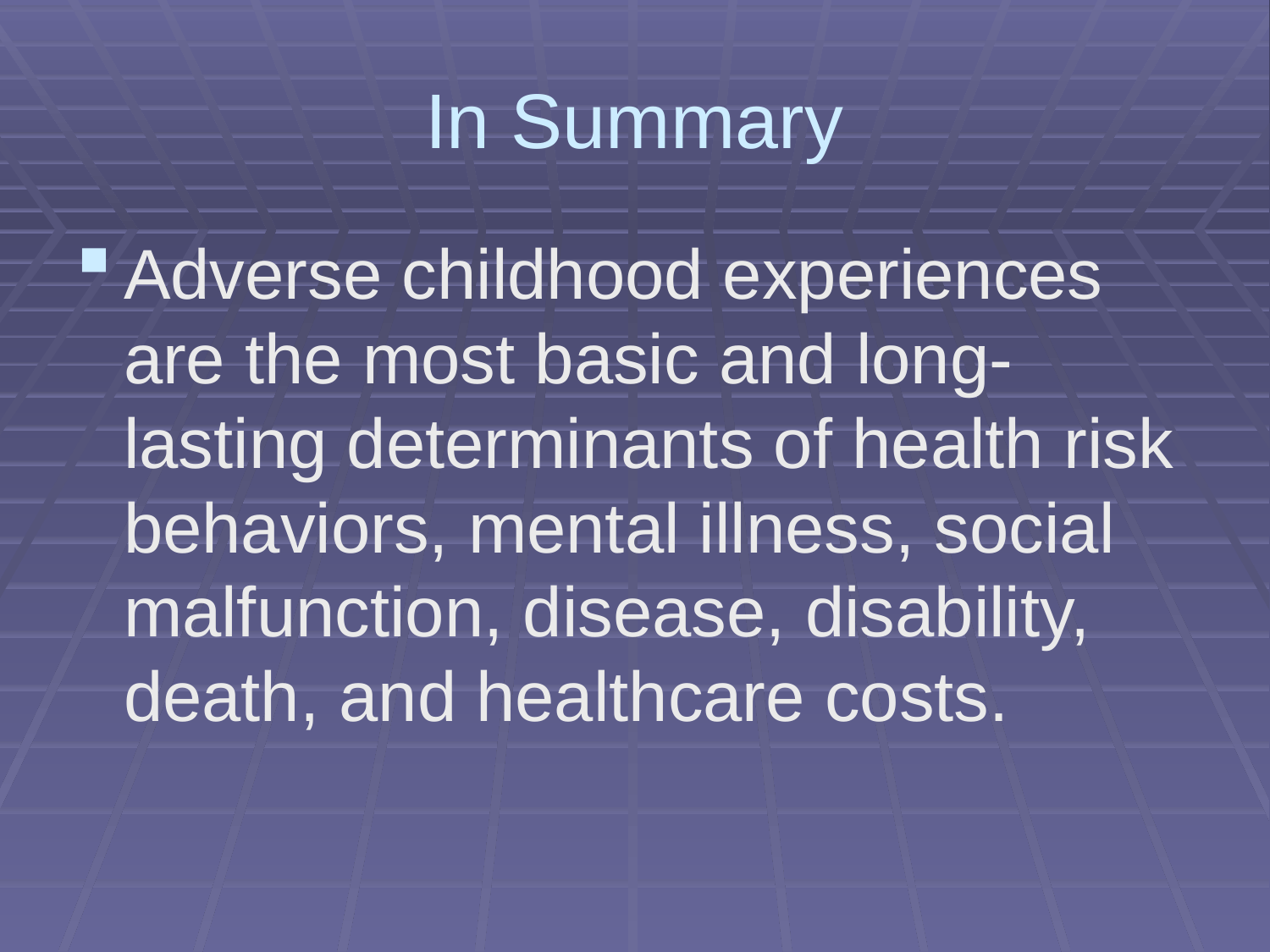

# In Summary
Adverse childhood experiences are the most basic and long-lasting determinants of health risk behaviors, mental illness, social malfunction, disease, disability, death, and healthcare costs.